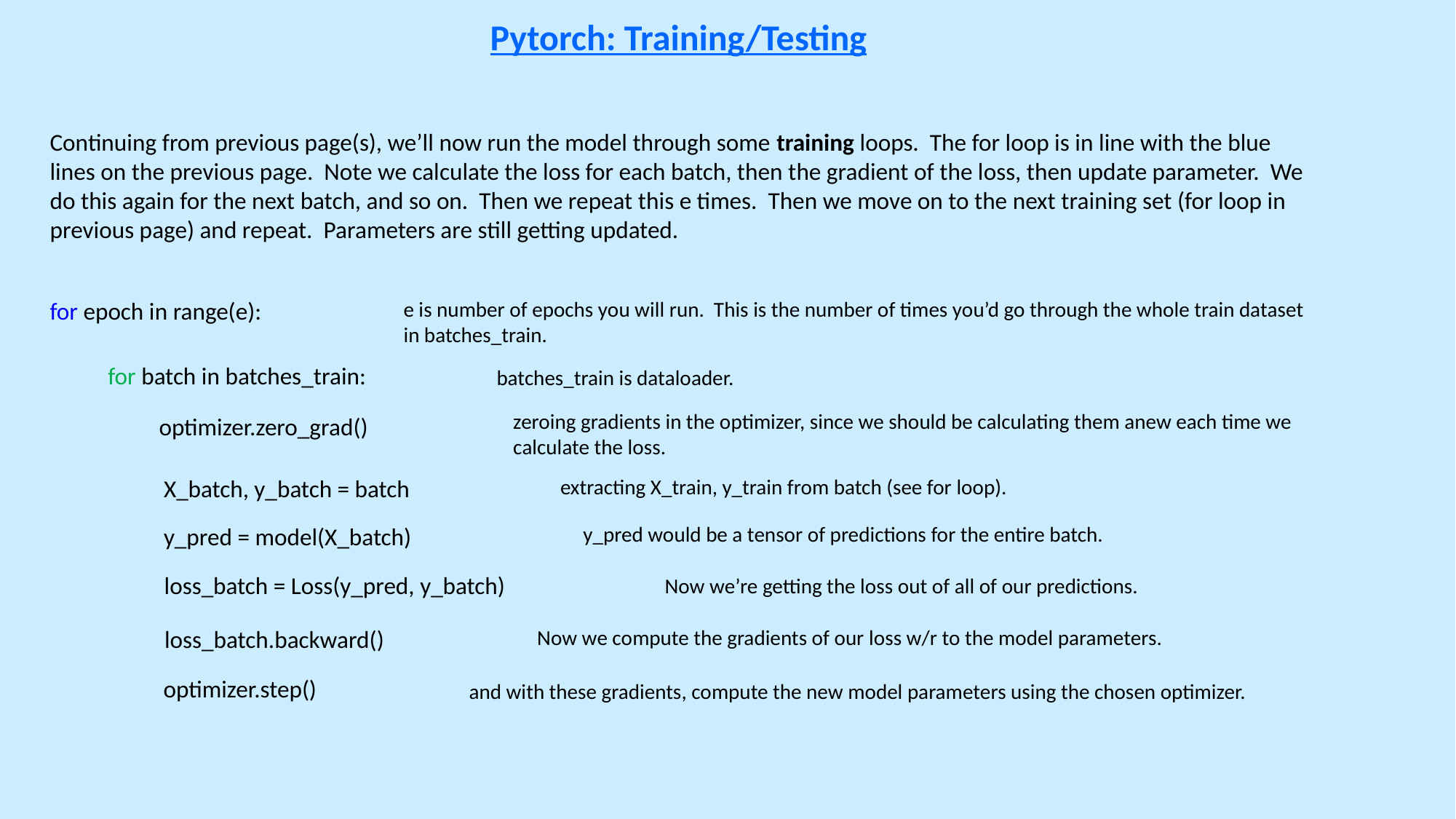

Pytorch: Training/Testing
Continuing from previous page(s), we’ll now run the model through some training loops.  The for loop is in line with the blue lines on the previous page.  Note we calculate the loss for each batch, then the gradient of the loss, then update parameter.  We do this again for the next batch, and so on.  Then we repeat this e times.  Then we move on to the next training set (for loop in previous page) and repeat.  Parameters are still getting updated.
e is number of epochs you will run.  This is the number of times you’d go through the whole train dataset in batches_train.
for epoch in range(e):
for batch in batches_train:
batches_train is dataloader.
zeroing gradients in the optimizer, since we should be calculating them anew each time we calculate the loss.
optimizer.zero_grad()
X_batch, y_batch = batch
extracting X_train, y_train from batch (see for loop).
y_pred would be a tensor of predictions for the entire batch.
y_pred = model(X_batch)
loss_batch = Loss(y_pred, y_batch)
Now we’re getting the loss out of all of our predictions.
Now we compute the gradients of our loss w/r to the model parameters.
loss_batch.backward()
optimizer.step()
and with these gradients, compute the new model parameters using the chosen optimizer.